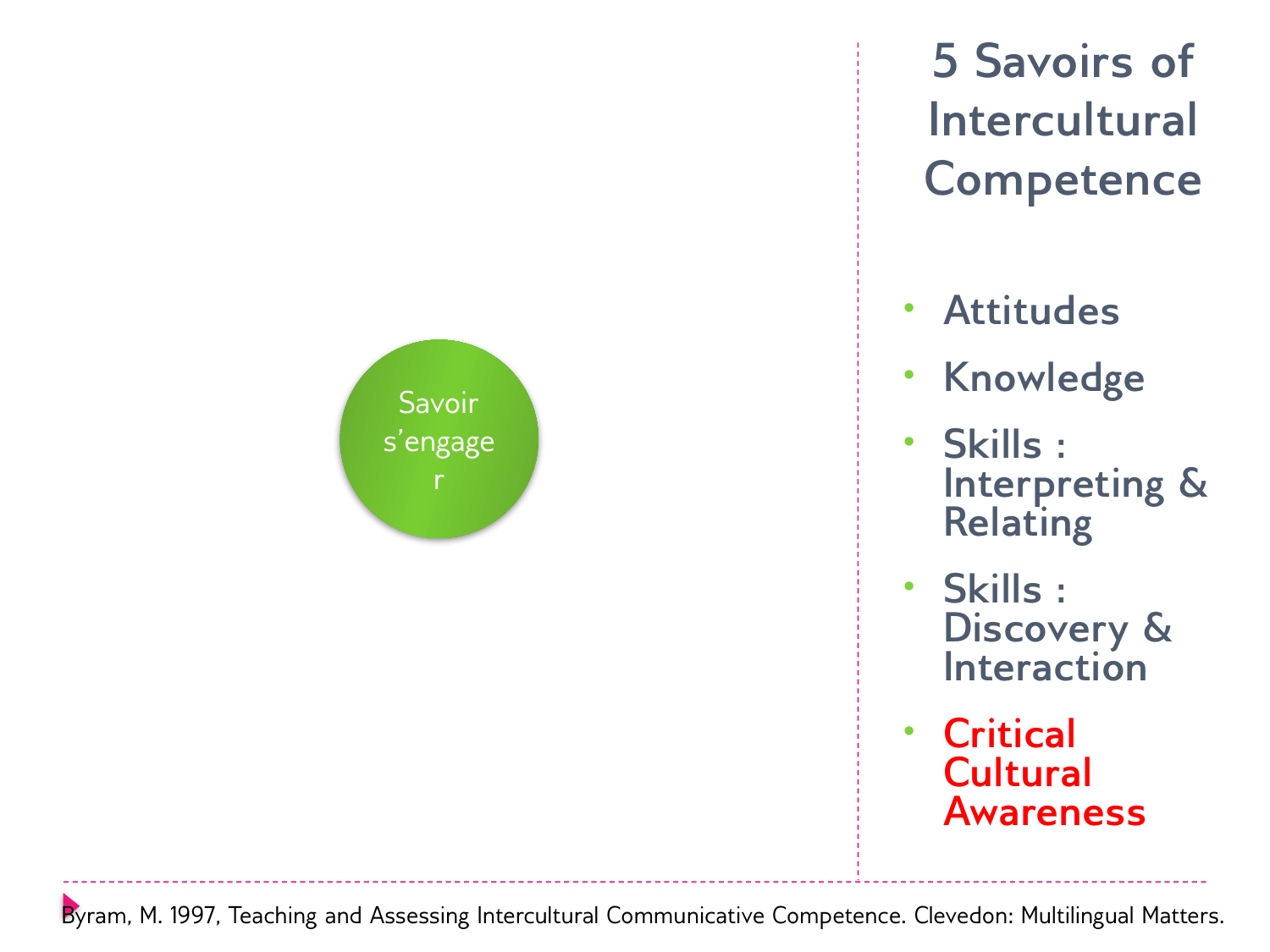

Savoir s’engager
Savoirs
# 5 Savoirs of Intercultural Competence

Attitudes
Knowledge
Skills : Interpreting & Relating
Skills : Discovery & Interaction
Critical Cultural Awareness
Byram, M. 1997, Teaching and Assessing Intercultural Communicative Competence. Clevedon: Multilingual Matters.